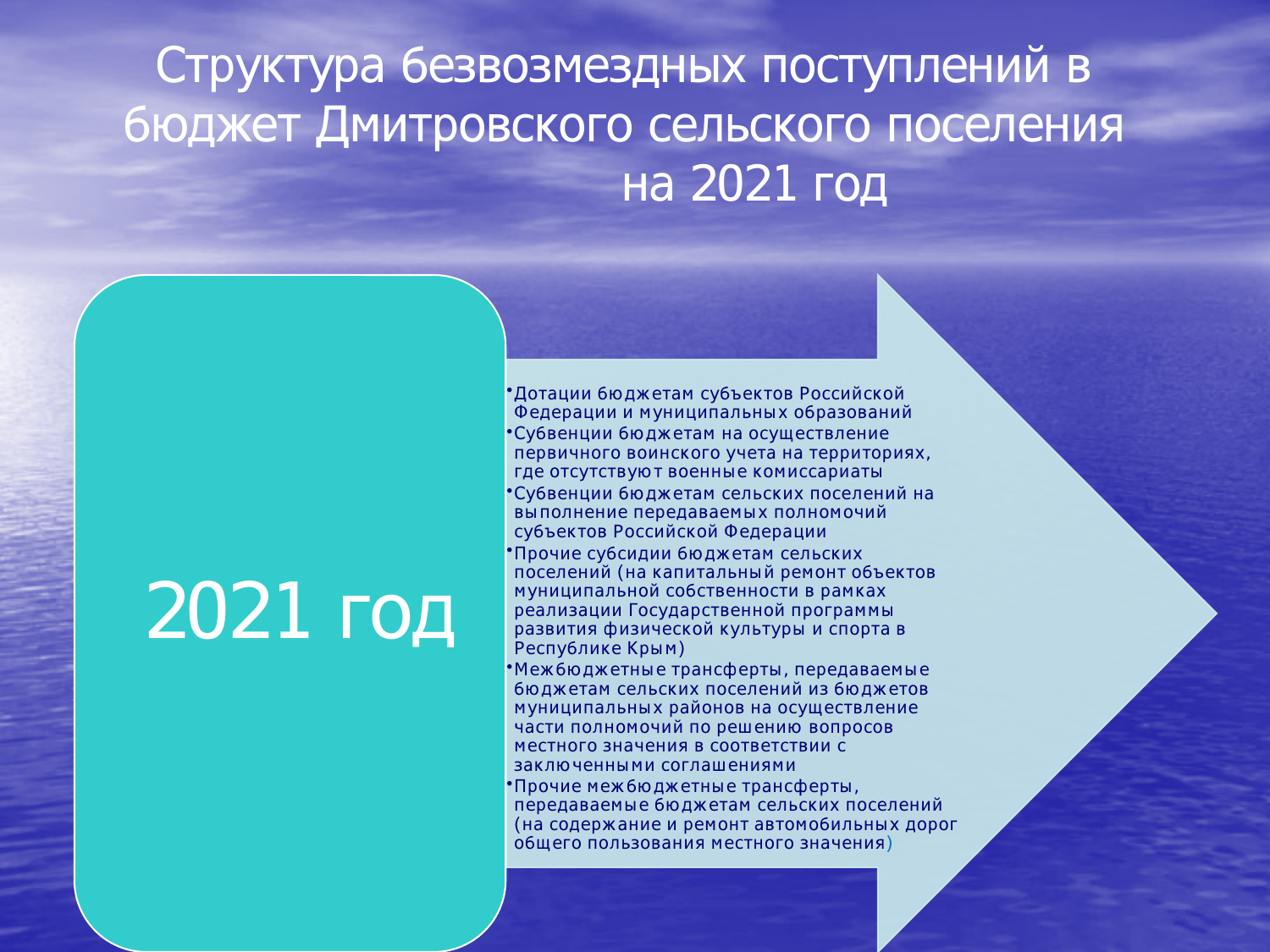

# Структура безвозмездных поступлений в бюджет Дмитровского сельского поселения на 2021 год

Дотации бюджетам субъектов Российской Федерации и муниципальных образований
Субвенции бюджетам на осуществление первичного воинского учета на территориях, где отсутствуют военные комиссариаты
Субвенции бюджетам сельских поселений на выполнение передаваемых полномочий субъектов Российской Федерации
Прочие субсидии бюджетам сельских поселений (на капитальный ремонт объектов муниципальной собственности в рамках реализации Государственной программы развития физической культуры и спорта в Республике Крым)
Межбюджетные трансферты, передаваемые бюджетам сельских поселений из бюджетов муниципальных районов на осуществление части полномочий по решению вопросов местного значения в соответствии с заключенными соглашениями
Прочие межбюджетные трансферты, передаваемые бюджетам сельских поселений (на содержание и ремонт автомобильных дорог общего пользования местного значения)
2021 год